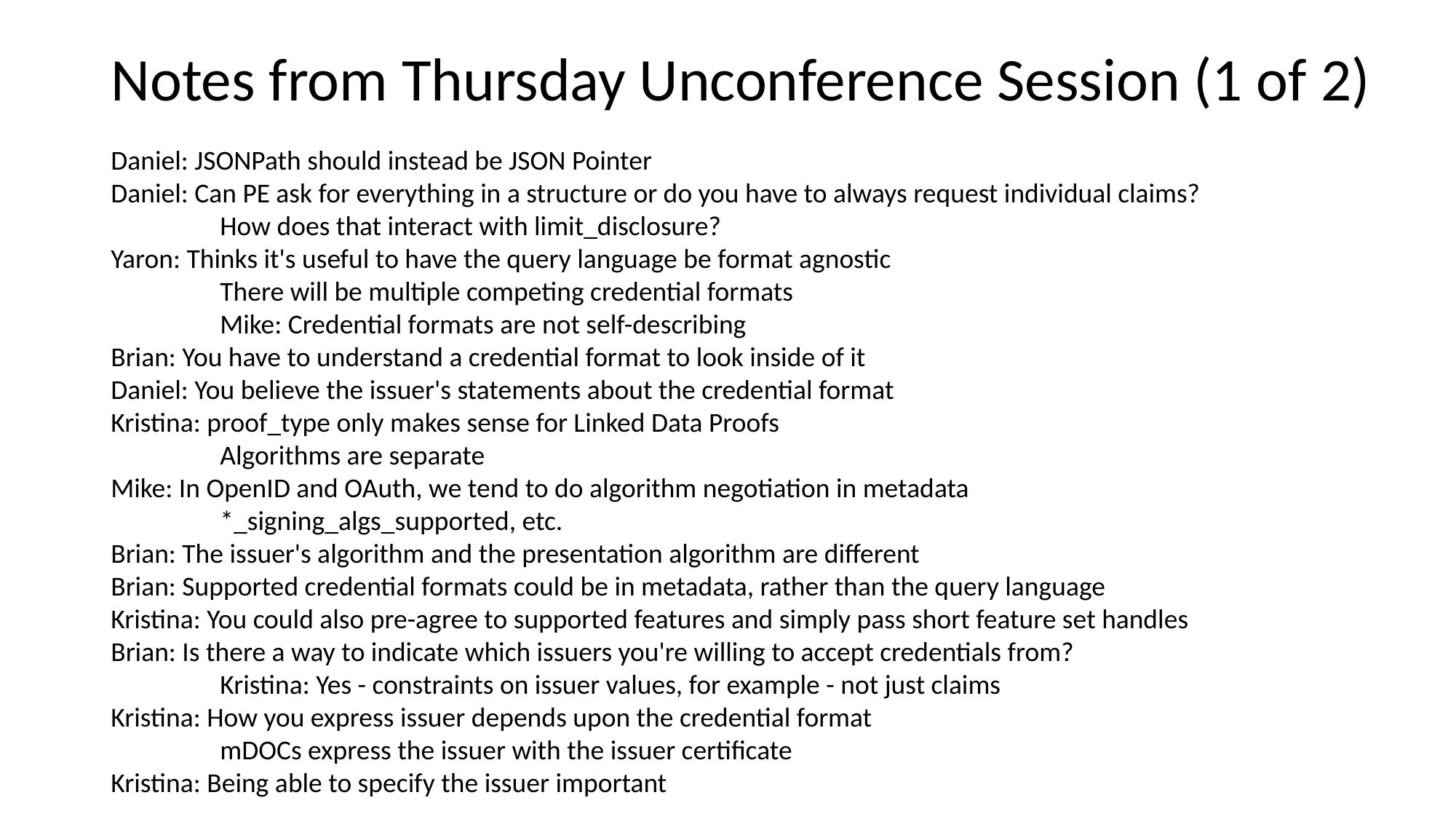

# Notes from Thursday Unconference Session (1 of 2)
Daniel: JSONPath should instead be JSON Pointer
Daniel: Can PE ask for everything in a structure or do you have to always request individual claims?
	How does that interact with limit_disclosure?
Yaron: Thinks it's useful to have the query language be format agnostic
	There will be multiple competing credential formats
	Mike: Credential formats are not self-describing
Brian: You have to understand a credential format to look inside of it
Daniel: You believe the issuer's statements about the credential format
Kristina: proof_type only makes sense for Linked Data Proofs
	Algorithms are separate
Mike: In OpenID and OAuth, we tend to do algorithm negotiation in metadata
	*_signing_algs_supported, etc.
Brian: The issuer's algorithm and the presentation algorithm are different
Brian: Supported credential formats could be in metadata, rather than the query language
Kristina: You could also pre-agree to supported features and simply pass short feature set handles
Brian: Is there a way to indicate which issuers you're willing to accept credentials from?
	Kristina: Yes - constraints on issuer values, for example - not just claims
Kristina: How you express issuer depends upon the credential format
	mDOCs express the issuer with the issuer certificate
Kristina: Being able to specify the issuer important